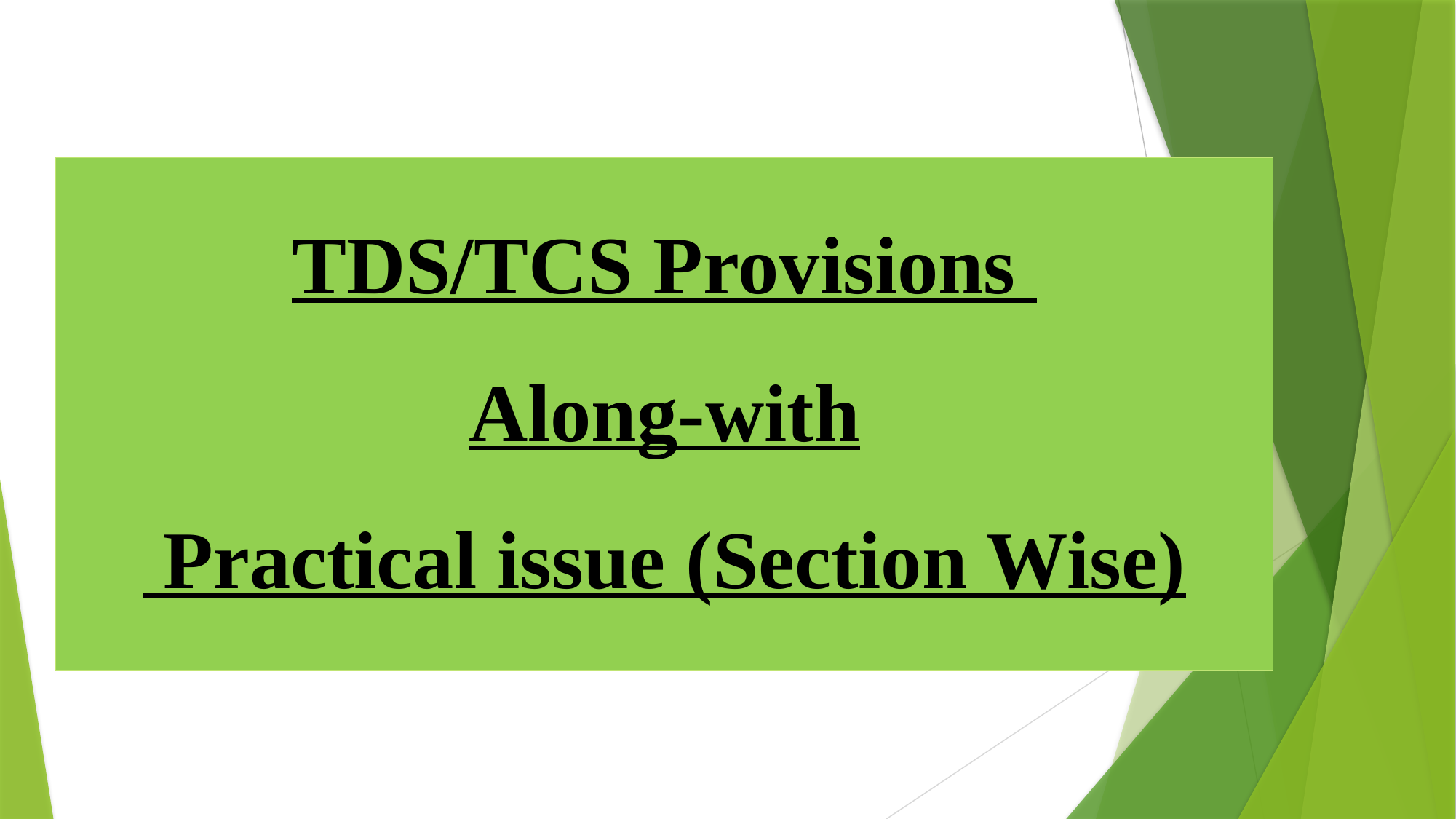

# TDS/TCS Provisions Along-with Practical issue (Section Wise)